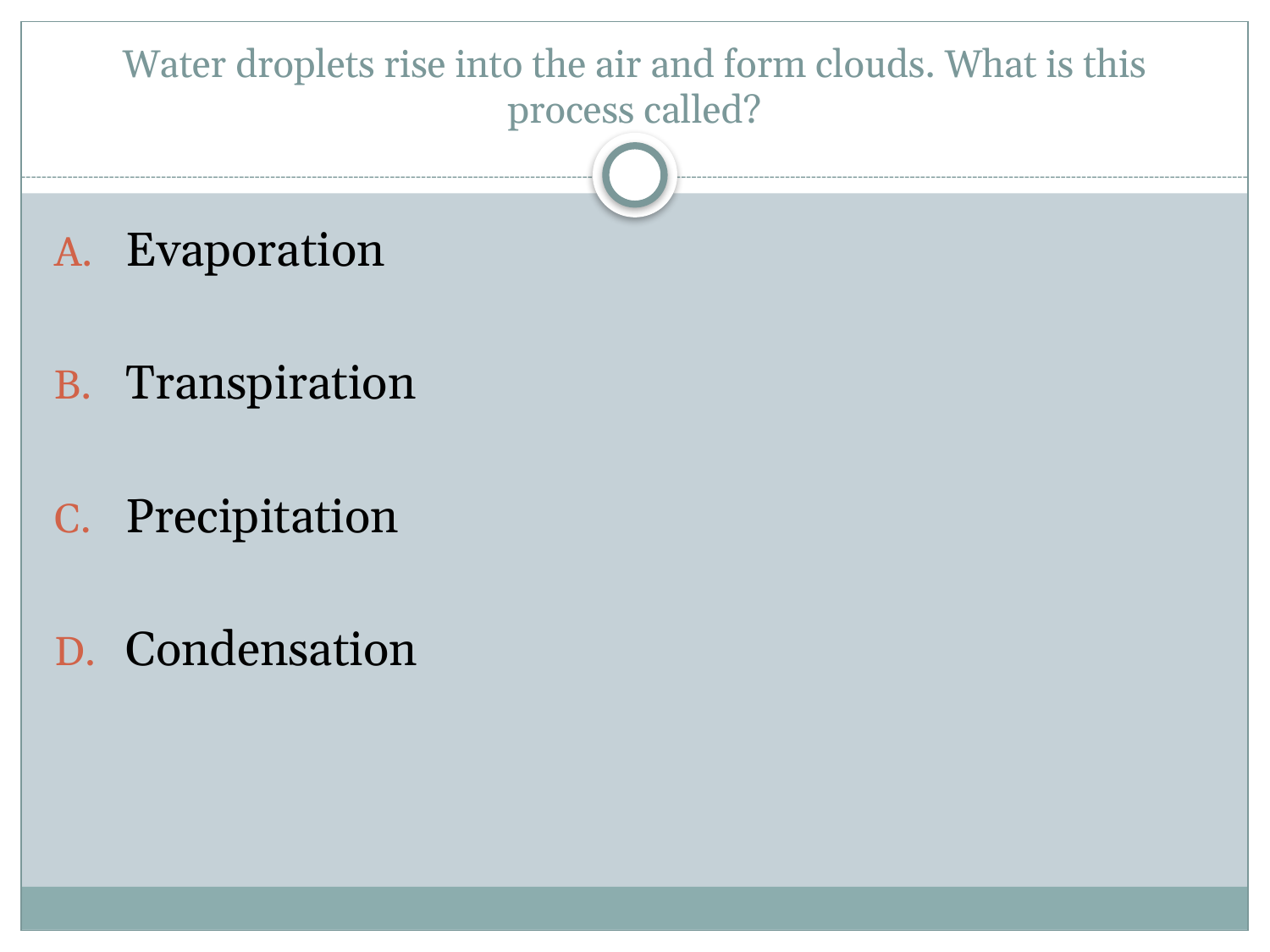

# Water droplets rise into the air and form clouds. What is this process called?
Evaporation

Transpiration

Precipitation

Condensation